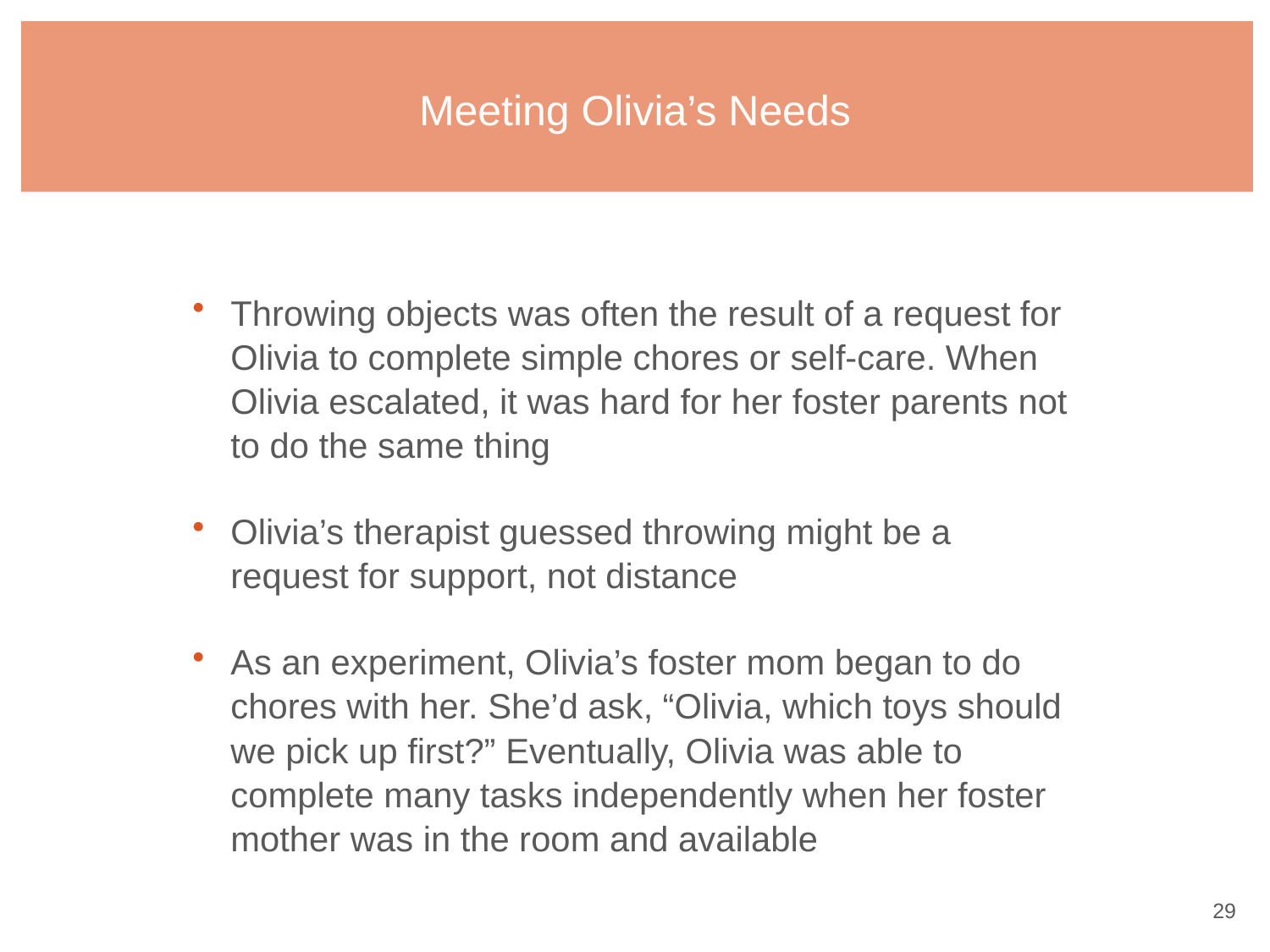

# Meeting Olivia’s Needs
Throwing objects was often the result of a request for Olivia to complete simple chores or self-care. When Olivia escalated, it was hard for her foster parents not to do the same thing
Olivia’s therapist guessed throwing might be a request for support, not distance
As an experiment, Olivia’s foster mom began to do chores with her. She’d ask, “Olivia, which toys should we pick up first?” Eventually, Olivia was able to complete many tasks independently when her foster mother was in the room and available

29